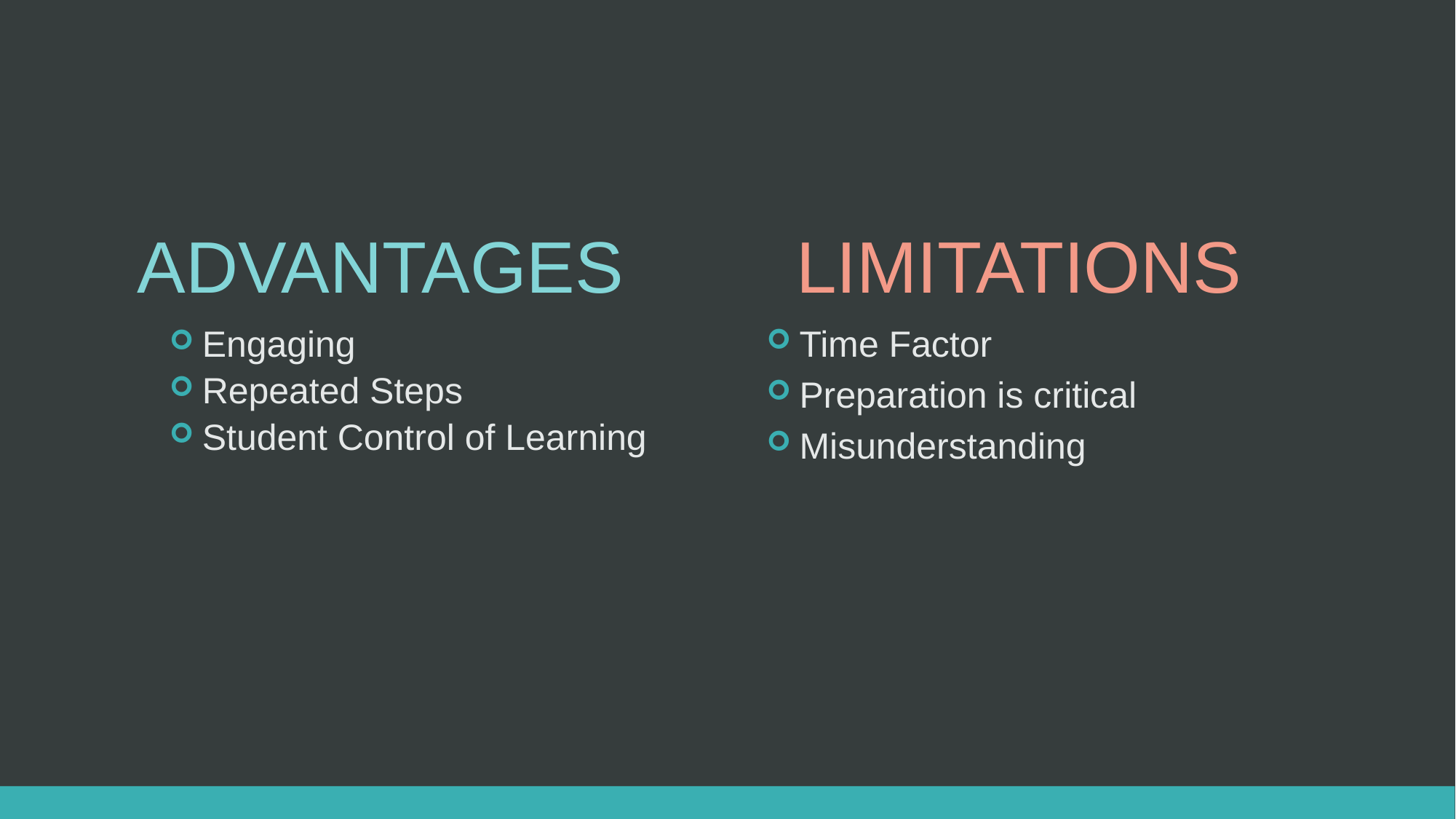

Advantages
Limitations
Time Factor
Preparation is critical
Misunderstanding
Engaging
Repeated Steps
Student Control of Learning